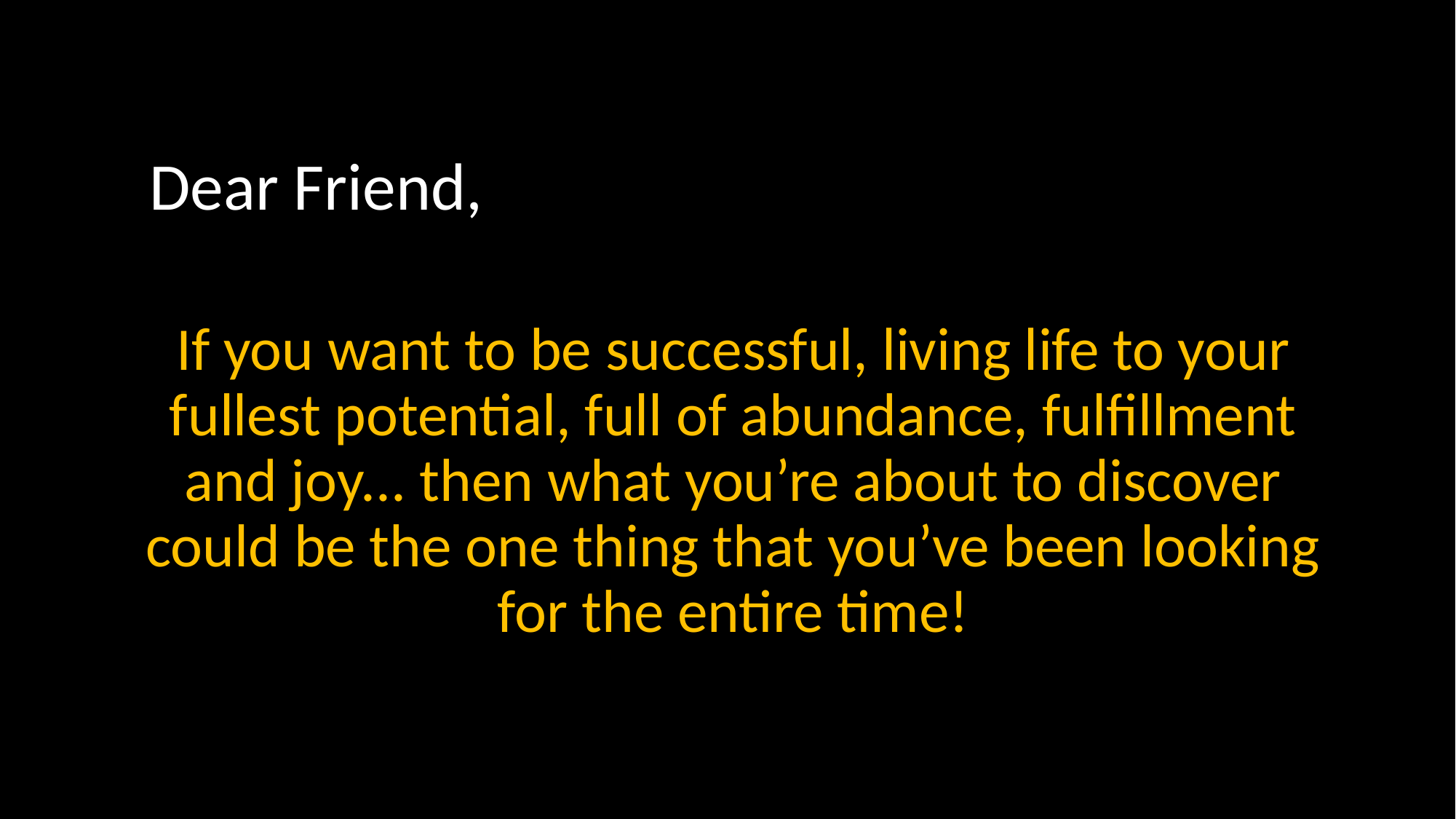

Dear Friend,
If you want to be successful, living life to your fullest potential, full of abundance, fulfillment and joy... then what you’re about to discover could be the one thing that you’ve been looking for the entire time!